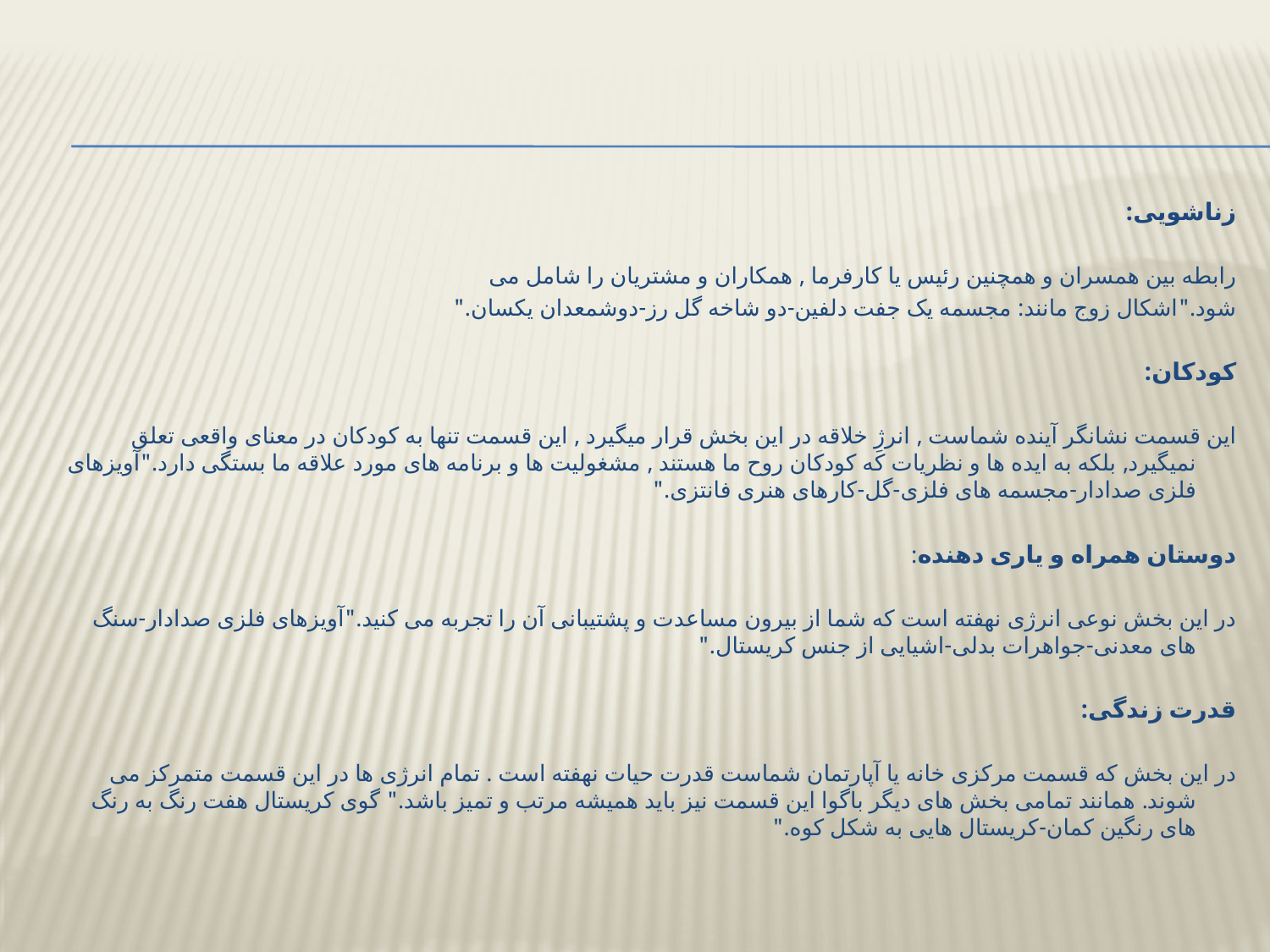

زناشویی:

رابطه بین همسران و همچنین رئیس یا کارفرما , همکاران و مشتریان را شامل می
شود."اشکال زوج مانند: مجسمه یک جفت دلفین-دو شاخه گل رز-دوشمعدان یکسان."

کودکان:

این قسمت نشانگر آینده شماست , انرژِ خلاقه در این بخش قرار میگیرد , این قسمت تنها به کودکان در معنای واقعی تعلق نمیگیرد, بلکه به ایده ها و نظریات که کودکان روح ما هستند , مشغولیت ها و برنامه های مورد علاقه ما بستگی دارد."آویزهای فلزی صدادار-مجسمه های فلزی-گل-کارهای هنری فانتزی."

دوستان همراه و یاری دهنده:

در این بخش نوعی انرژی نهفته است که شما از بیرون مساعدت و پشتیبانی آن را تجربه می کنید."آویزهای فلزی صدادار-سنگ های معدنی-جواهرات بدلی-اشیایی از جنس کریستال."

قدرت زندگی:

در این بخش که قسمت مرکزی خانه یا آپارتمان شماست قدرت حیات نهفته است . تمام انرژی ها در این قسمت متمرکز می شوند. همانند تمامی بخش های دیگر باگوا این قسمت نیز باید همیشه مرتب و تمیز باشد." گوی کریستال هفت رنگ به رنگ های رنگین کمان-کریستال هایی به شکل کوه."